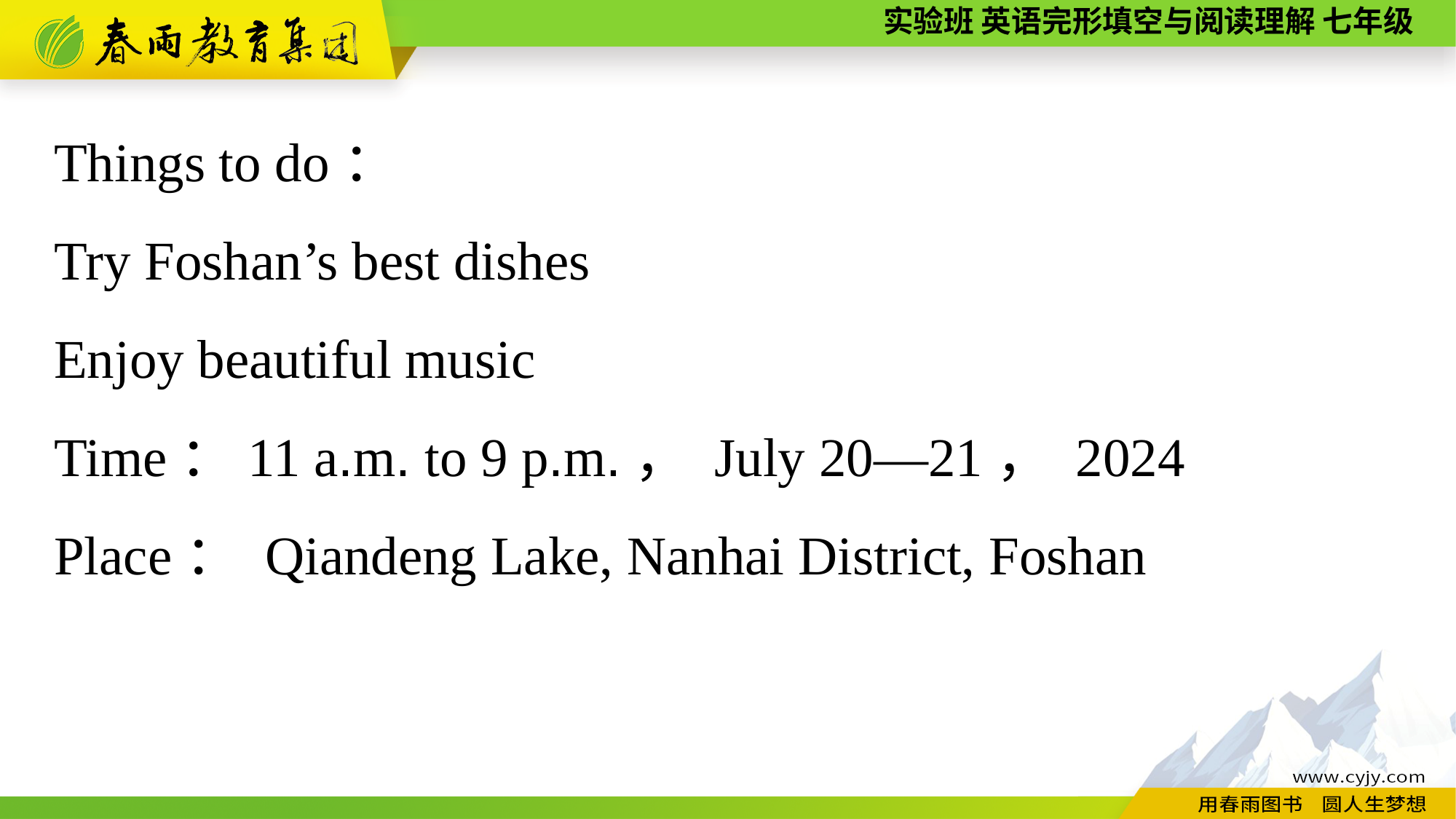

Things to do：
Try Foshan’s best dishes
Enjoy beautiful music
Time：11 a.m. to 9 p.m.， July 20—21， 2024
Place： Qiandeng Lake, Nanhai District, Foshan